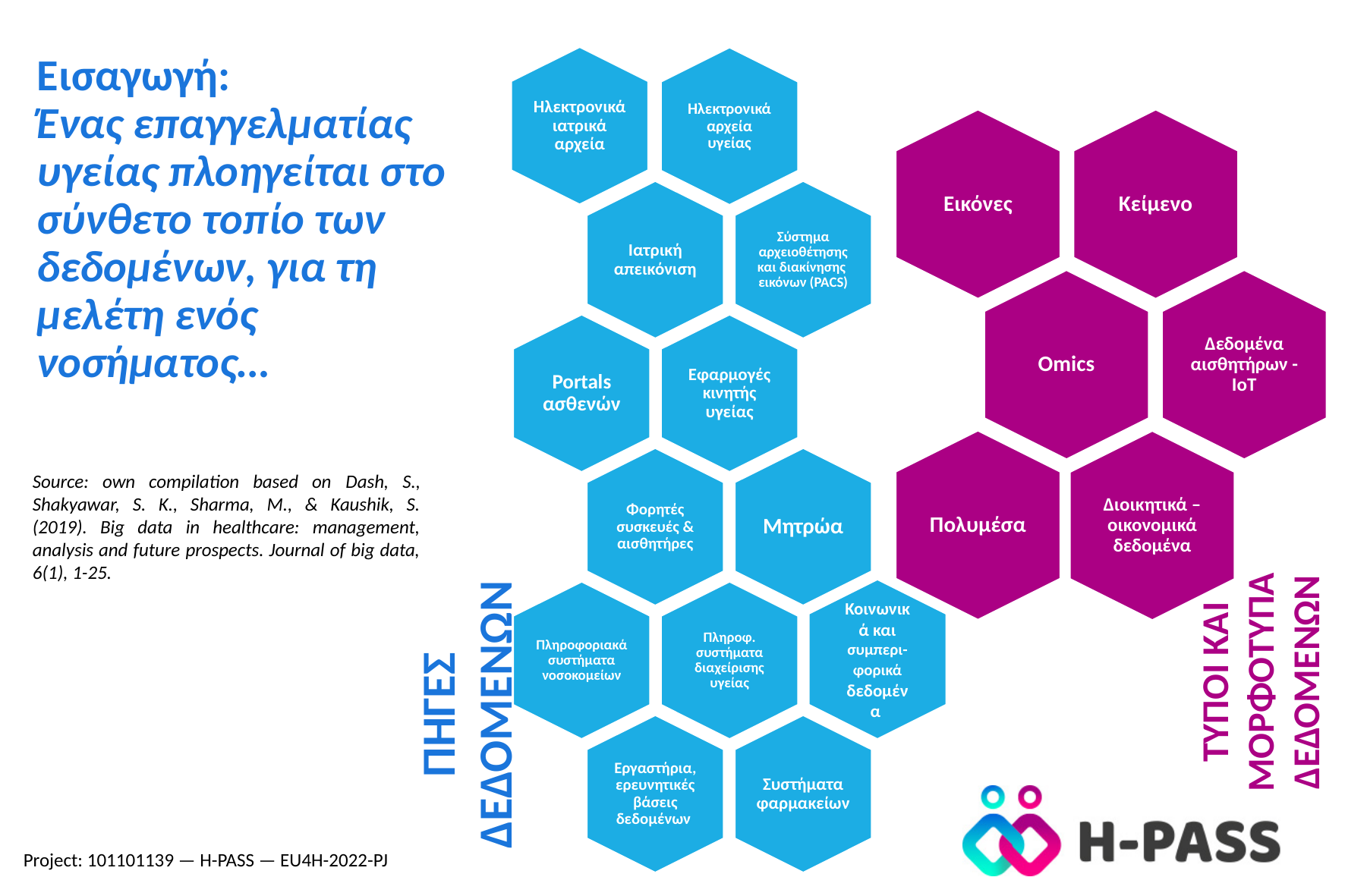

Εισαγωγή:
Ένας επαγγελματίας υγείας πλοηγείται στο σύνθετο τοπίο των δεδομένων, για τη μελέτη ενός νοσήματος…
Ηλεκτρονικά αρχεία υγείας
Ηλεκτρονικά ιατρικά αρχεία
Ιατρική απεικόνιση
Σύστημα αρχειοθέτησης και διακίνησης  εικόνων (PACS)
Εφαρμογές κινητής υγείας
Portals ασθενών
Φορητές συσκευές & αισθητήρες
Μητρώα
Πληροφ. συστήματα διαχείρισης υγείας
Πληροφοριακά συστήματα νοσοκομείων
Εργαστήρια, ερευνητικές βάσεις δεδομένων
Συστήματα φαρμακείων
Κοινωνικά και συμπερι-φορικά δεδομένα
Κείμενο
Εικόνες
Omics
Δεδομένα αισθητήρων - IoT
Διοικητικά – οικονομικά δεδομένα
Πολυμέσα
Source: own compilation based on Dash, S., Shakyawar, S. K., Sharma, M., & Kaushik, S. (2019). Big data in healthcare: management, analysis and future prospects. Journal of big data, 6(1), 1-25.
ΤΥΠΟΙ ΚΑΙ ΜΟΡΦΟΤΥΠΑ ΔΕΔΟΜΕΝΩΝ
ΠΗΓΕΣ ΔΕΔΟΜΕΝΩΝ
Project: 101101139 — H-PASS — EU4H-2022-PJ